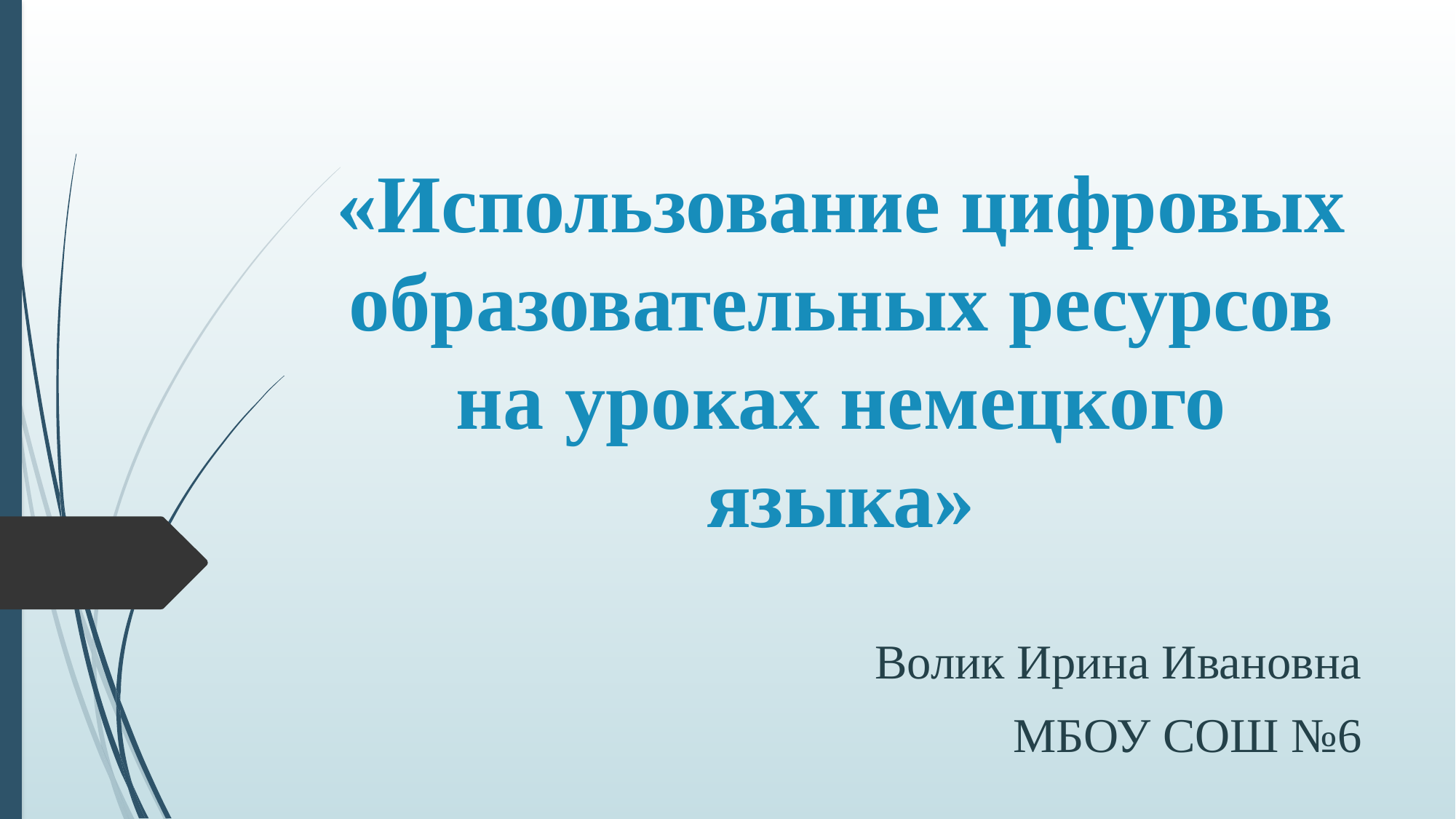

# «Использование цифровых образовательных ресурсов на уроках немецкого языка»
Волик Ирина Ивановна
МБОУ СОШ №6